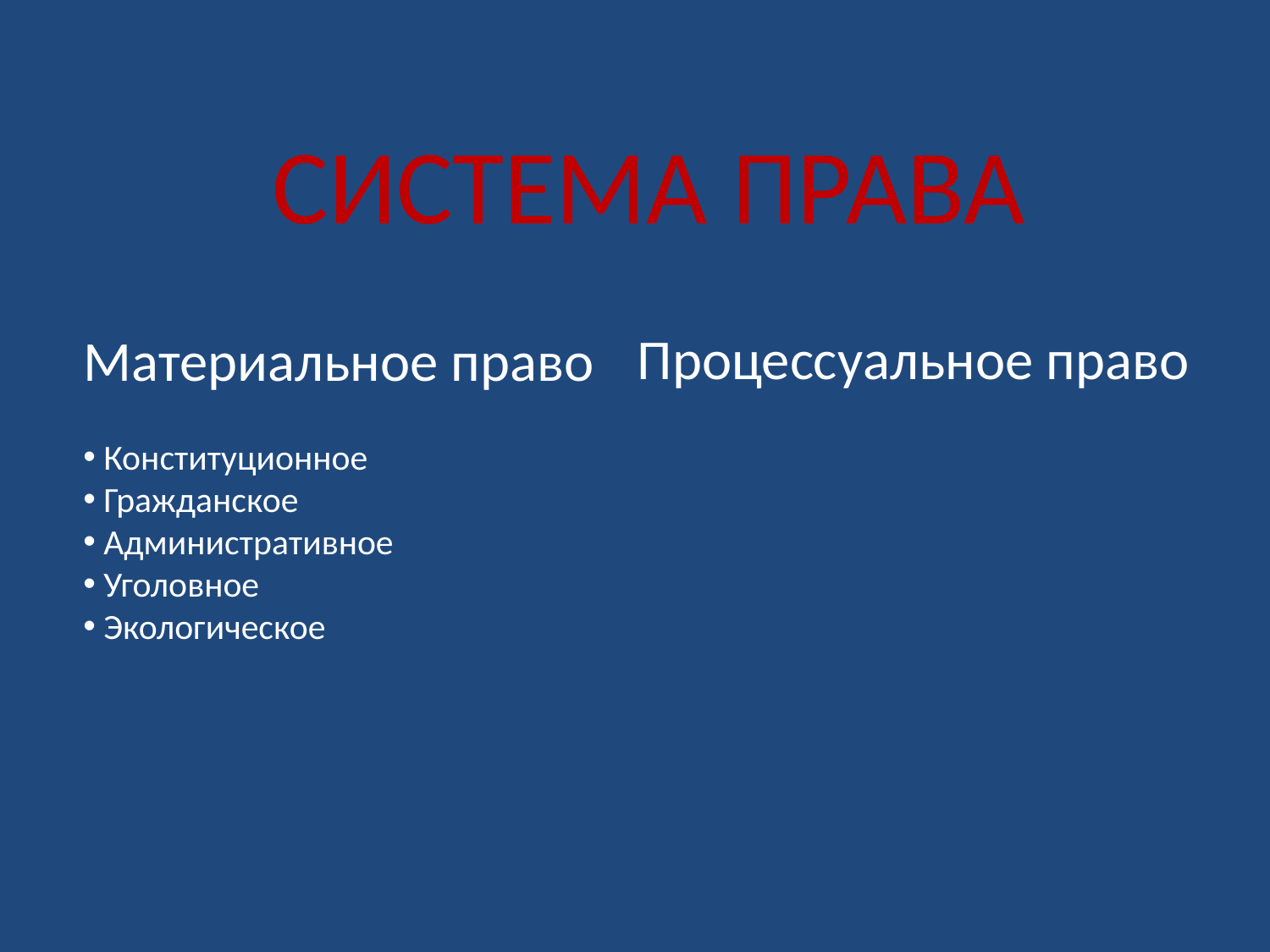

# СИСТЕМА ПРАВА
Процессуальное право

Материальное право

 Конституционное
 Гражданское
 Административное
 Уголовное
 Экологическое